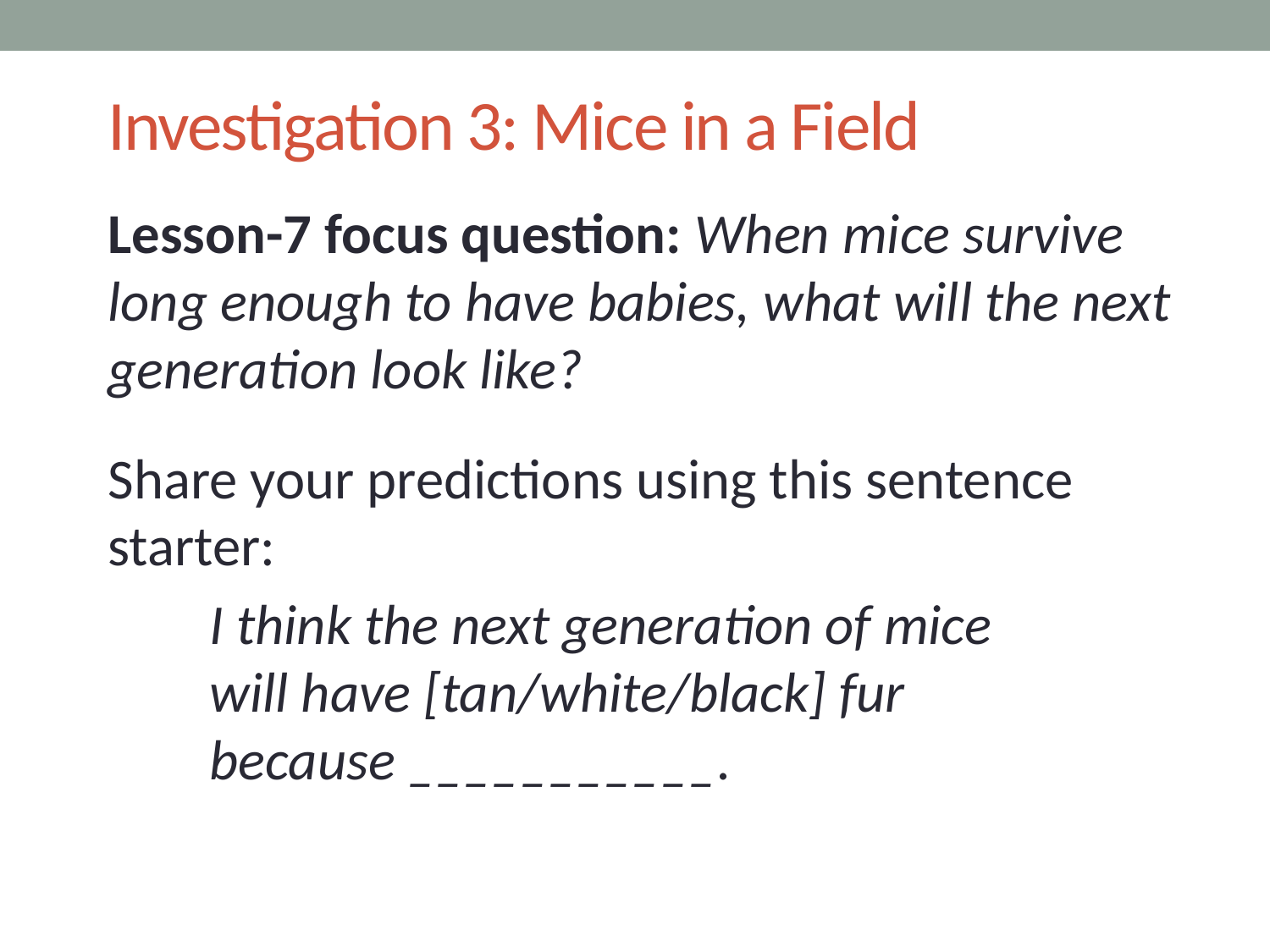

# Investigation 3: Mice in a Field
Lesson-7 focus question: When mice survive long enough to have babies, what will the next generation look like?
Share your predictions using this sentence starter:
I think the next generation of mice
will have [tan/white/black] fur
because ___________.